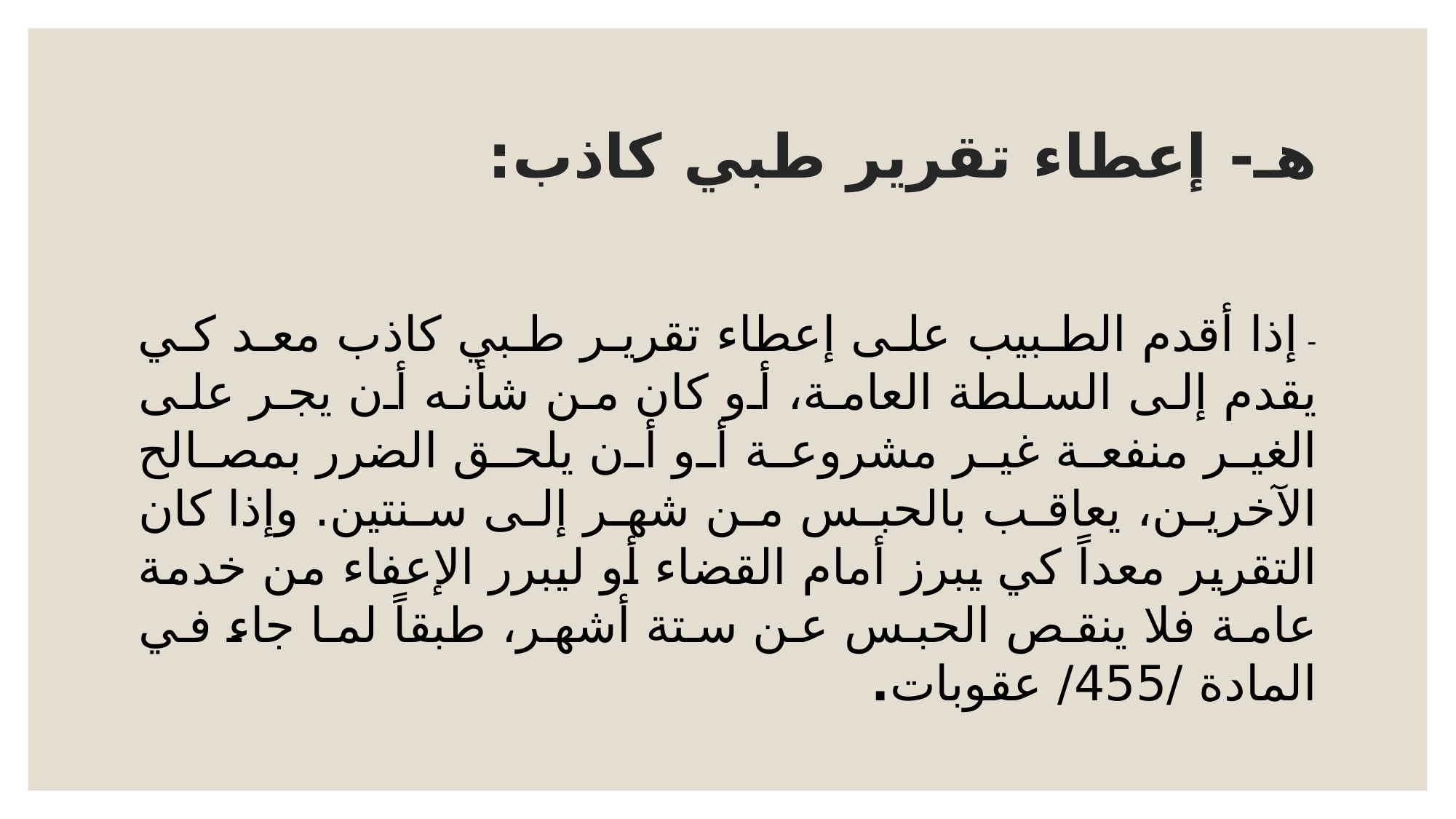

# هـ- إعطاء تقرير طبي كاذب:

- إذا أقدم الطبيب على إعطاء تقرير طبي كاذب معد كي يقدم إلى السلطة العامة، أو كان من شأنه أن يجر على الغير منفعة غير مشروعة أو أن يلحق الضرر بمصالح الآخرين، يعاقب بالحبس من شهر إلى سنتين. وإذا كان التقرير معداً كي يبرز أمام القضاء أو ليبرر الإعفاء من خدمة عامة فلا ينقص الحبس عن ستة أشهر، طبقاً لما جاء في المادة /455/ عقوبات.